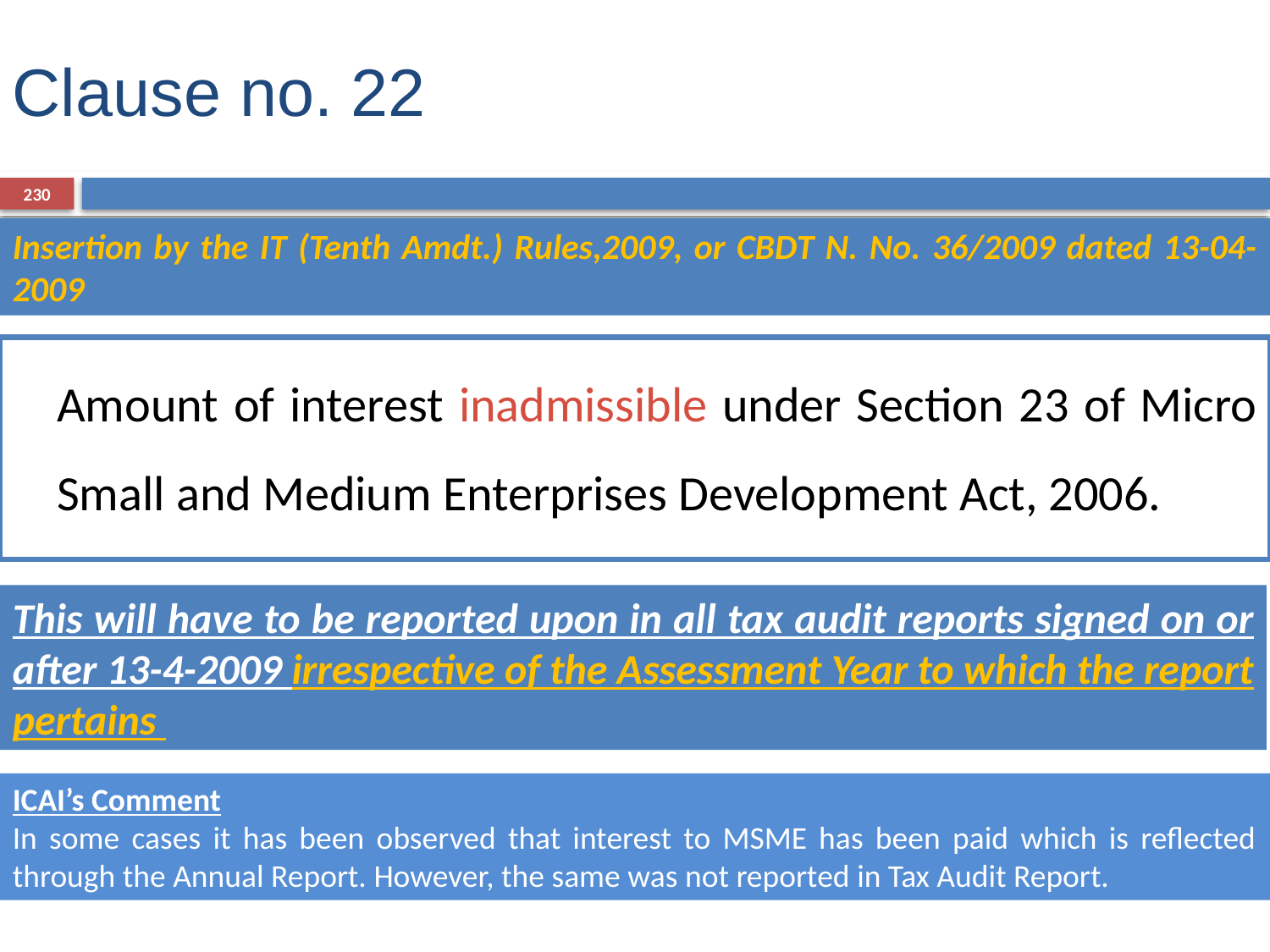

# Clause no. 22
230
Insertion by the IT (Tenth Amdt.) Rules,2009, or CBDT N. No. 36/2009 dated 13-04-2009
	Amount of interest inadmissible under Section 23 of Micro Small and Medium Enterprises Development Act, 2006.
This will have to be reported upon in all tax audit reports signed on or after 13-4-2009 irrespective of the Assessment Year to which the report pertains
ICAI’s Comment
In some cases it has been observed that interest to MSME has been paid which is reflected through the Annual Report. However, the same was not reported in Tax Audit Report.